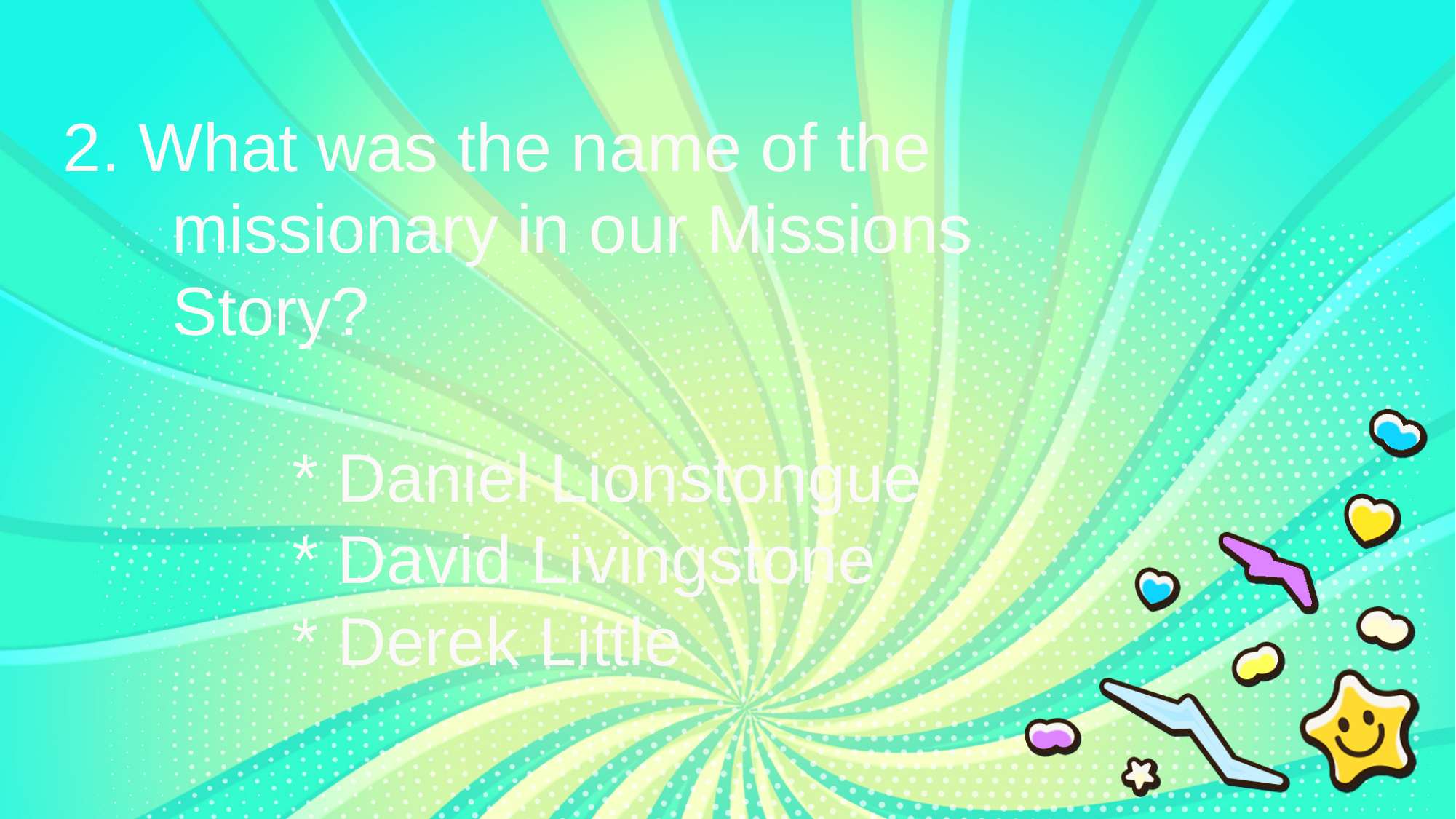

2. What was the name of the
	missionary in our Missions
	Story?
* Daniel Lionstongue
* David Livingstone
* Derek Little